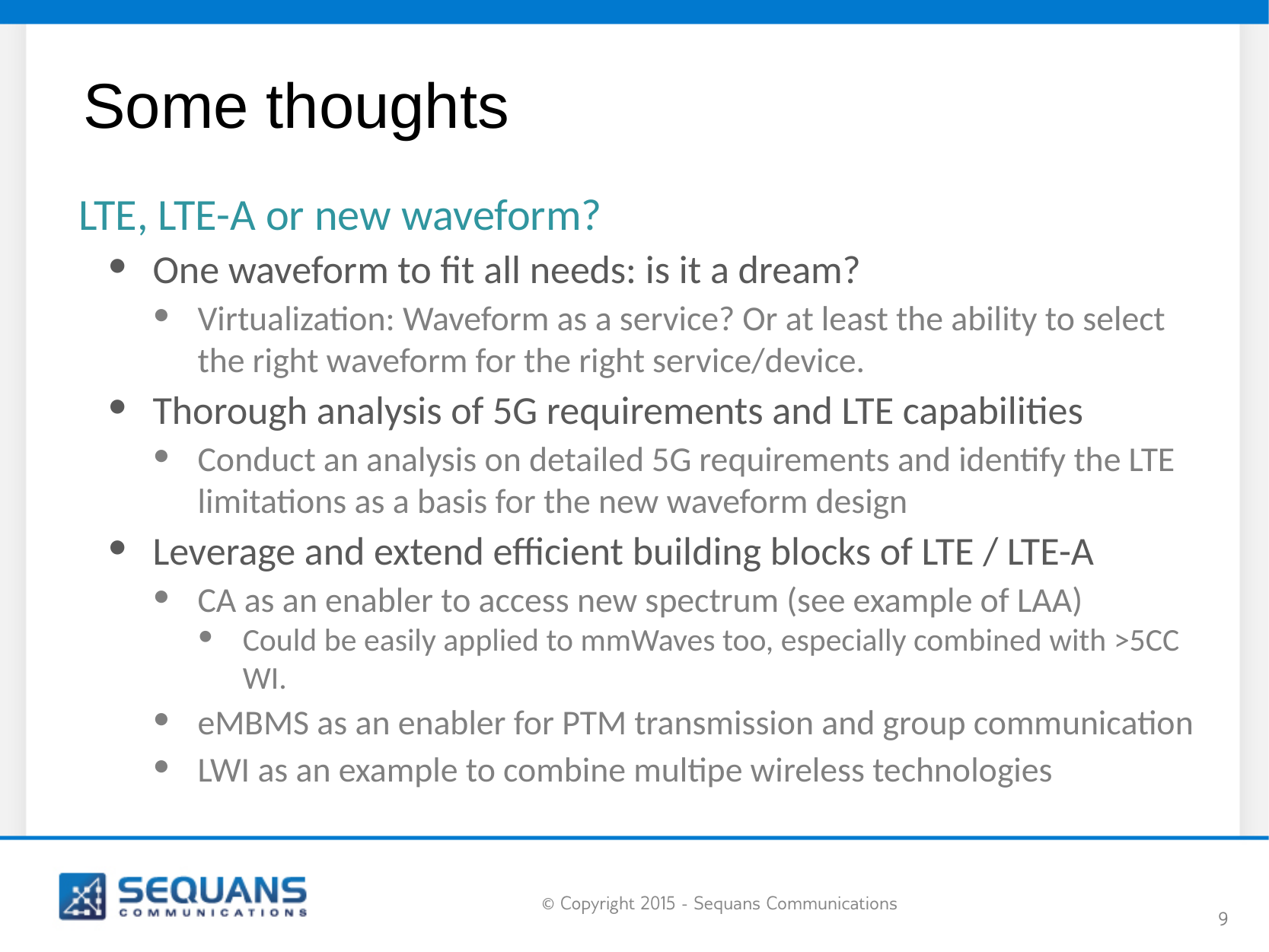

Some thoughts

LTE, LTE-A or new waveform?
One waveform to fit all needs: is it a dream?
Virtualization: Waveform as a service? Or at least the ability to select the right waveform for the right service/device.
Thorough analysis of 5G requirements and LTE capabilities
Conduct an analysis on detailed 5G requirements and identify the LTE limitations as a basis for the new waveform design
Leverage and extend efficient building blocks of LTE / LTE-A
CA as an enabler to access new spectrum (see example of LAA)
Could be easily applied to mmWaves too, especially combined with >5CC WI.
eMBMS as an enabler for PTM transmission and group communication
LWI as an example to combine multipe wireless technologies

9